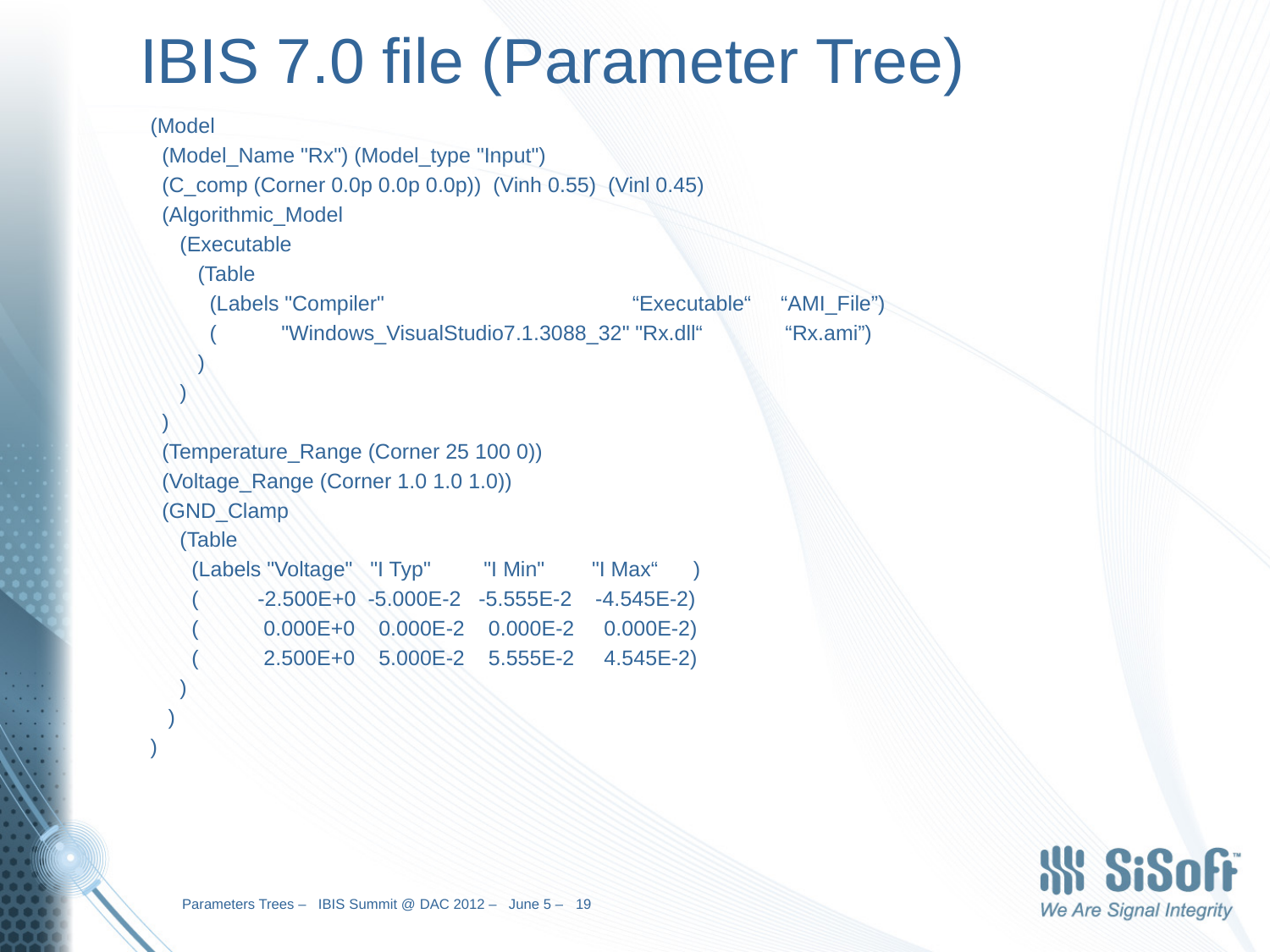

# IBIS 7.0 file (Parameter Tree)
(Model
  (Model_Name "Rx") (Model_type "Input")
  (C_comp (Corner 0.0p 0.0p 0.0p))  (Vinh 0.55)  (Vinl 0.45)
  (Algorithmic_Model
     (Executable
        (Table
          (Labels "Compiler"                                          “Executable“     “AMI_File”)
          (           "Windows_VisualStudio7.1.3088_32" "Rx.dll“              “Rx.ami”)
        )
     )
  )
  (Temperature_Range (Corner 25 100 0))
  (Voltage_Range (Corner 1.0 1.0 1.0))
  (GND_Clamp
     (Table
       (Labels "Voltage"   "I Typ"         "I Min"        "I Max“      )
       (          -2.500E+0  -5.000E-2   -5.555E-2    -4.545E-2)
       (           0.000E+0    0.000E-2    0.000E-2     0.000E-2)
       (           2.500E+0    5.000E-2    5.555E-2     4.545E-2)
     )
   )
)
Parameters Trees –   IBIS Summit @ DAC 2012 –   June 5 –   19